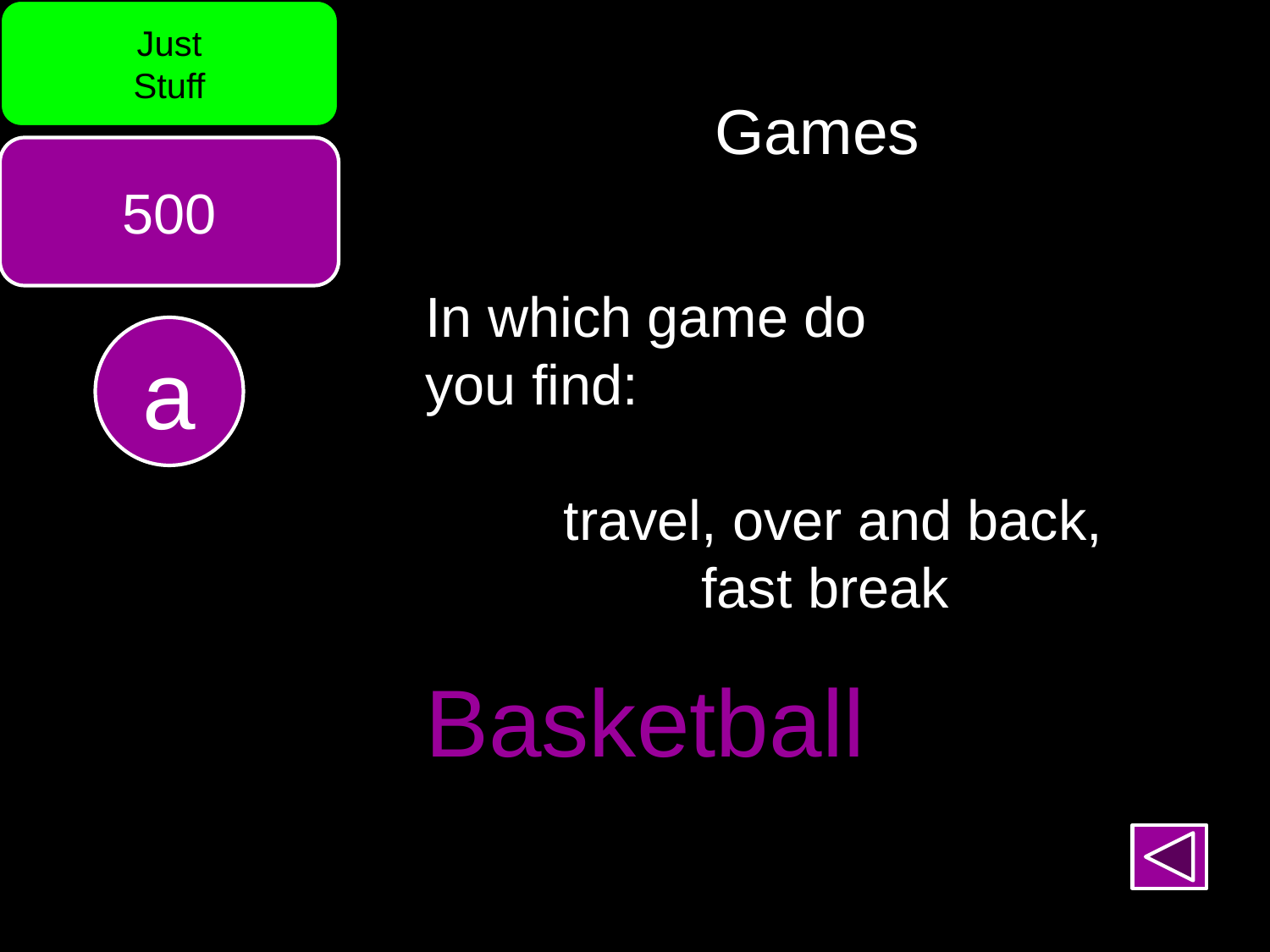

Just
Stuff
Games
500
In which game do
you find:

 travel, over and back,
fast break
a
Basketball